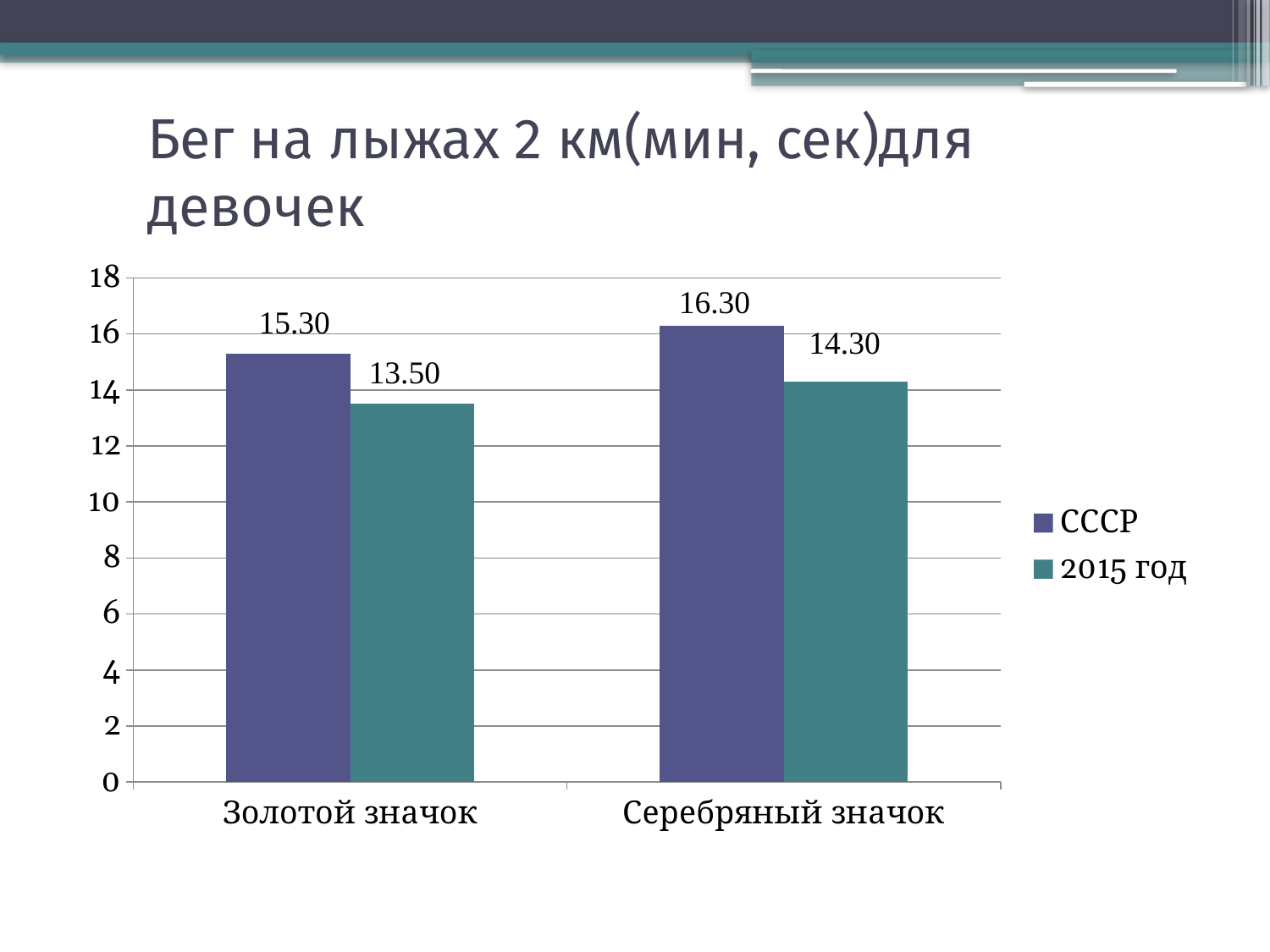

# Бег на лыжах 2 км(мин, сек)для девочек

### Chart

| Category | СССР | 2015 год |
|---|---|---|
| Золотой значок | 15.3 | 13.5 |
| Серебряный значок | 16.3 | 14.3 |